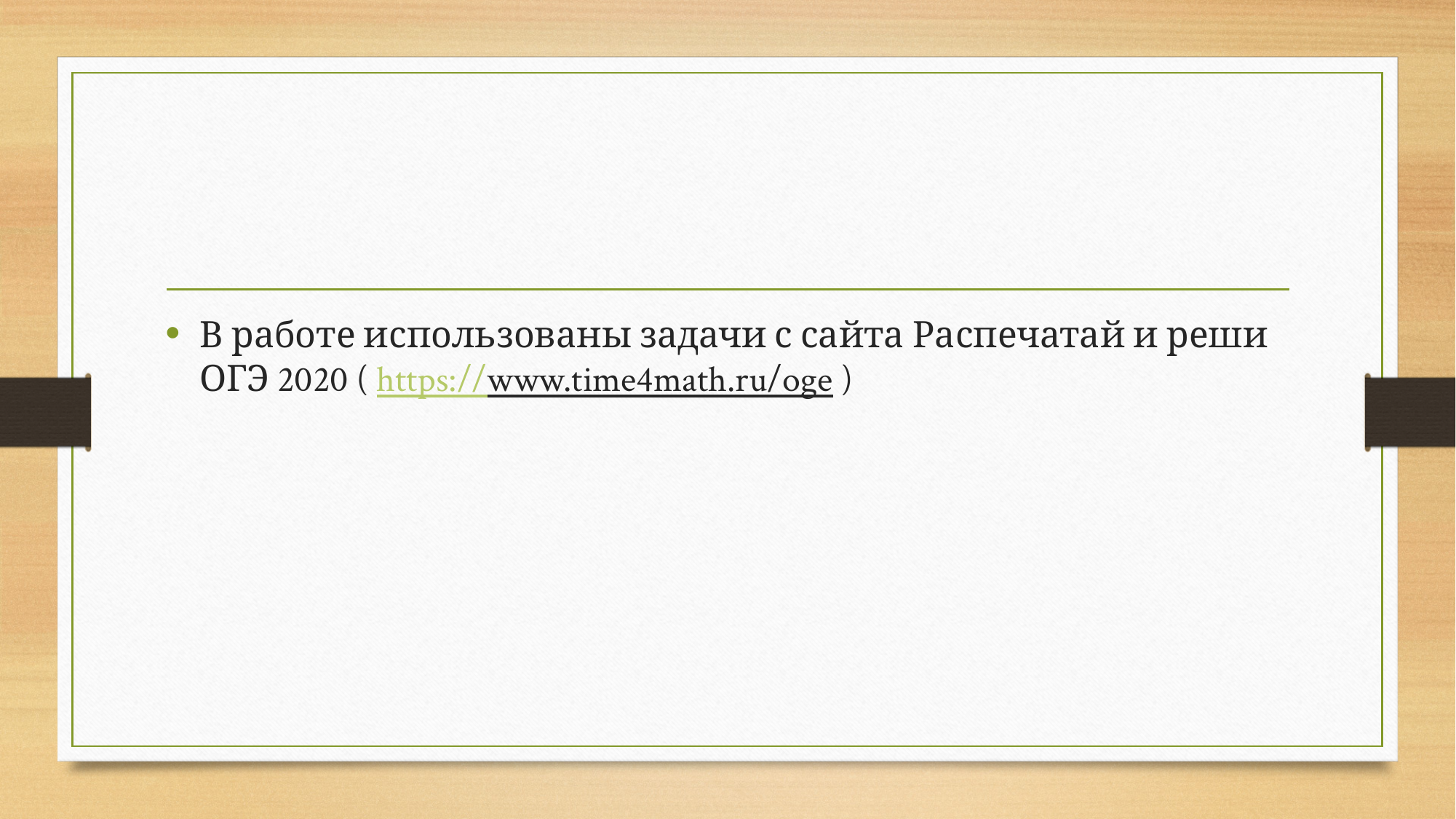

В работе использованы задачи с сайта Распечатай и реши ОГЭ 2020 ( https://www.time4math.ru/oge )